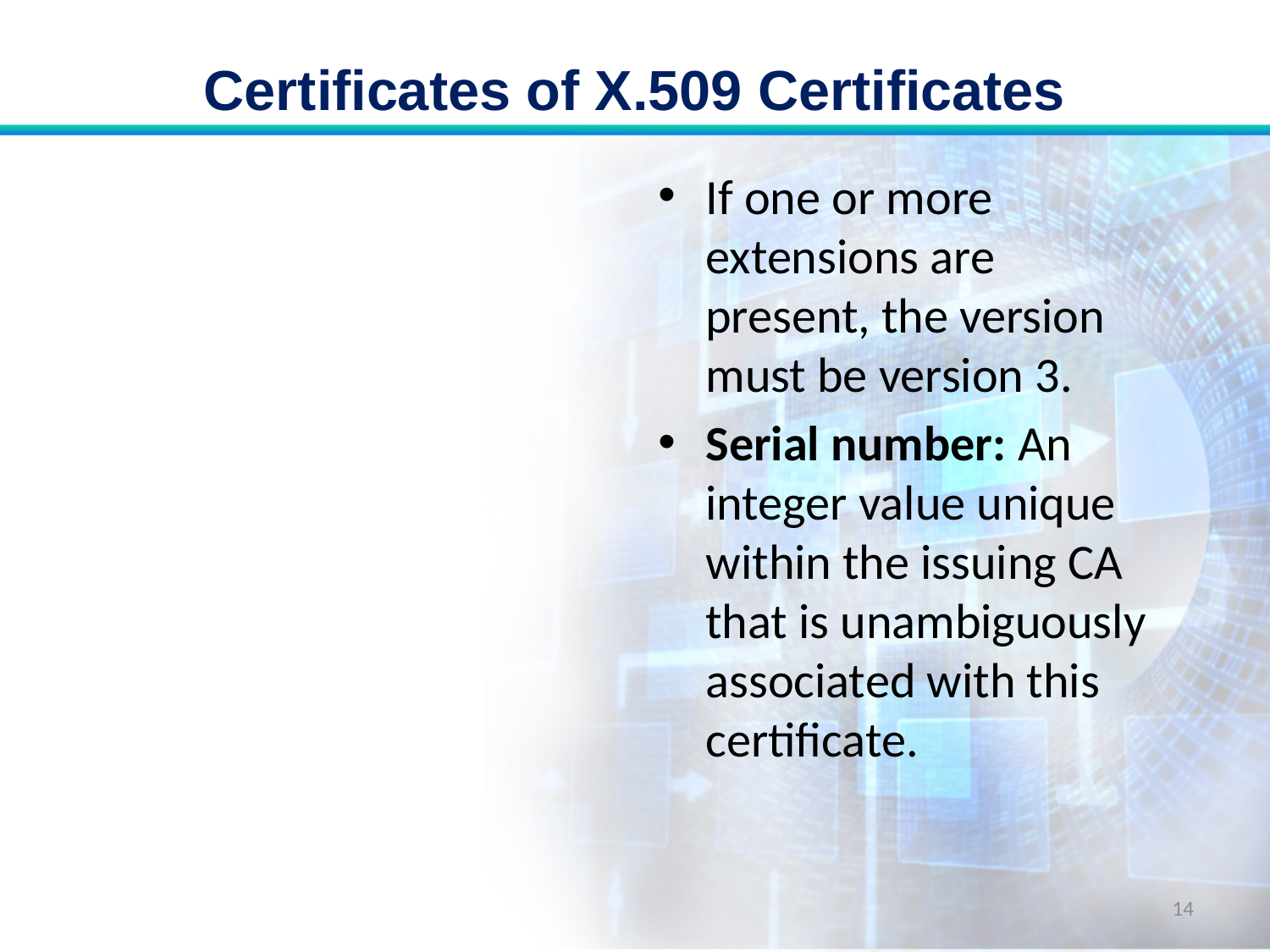

# Certificates of X.509 Certificates
If one or more extensions are present, the version must be version 3.
Serial number: An integer value unique within the issuing CA that is unambiguously associated with this certificate.
14